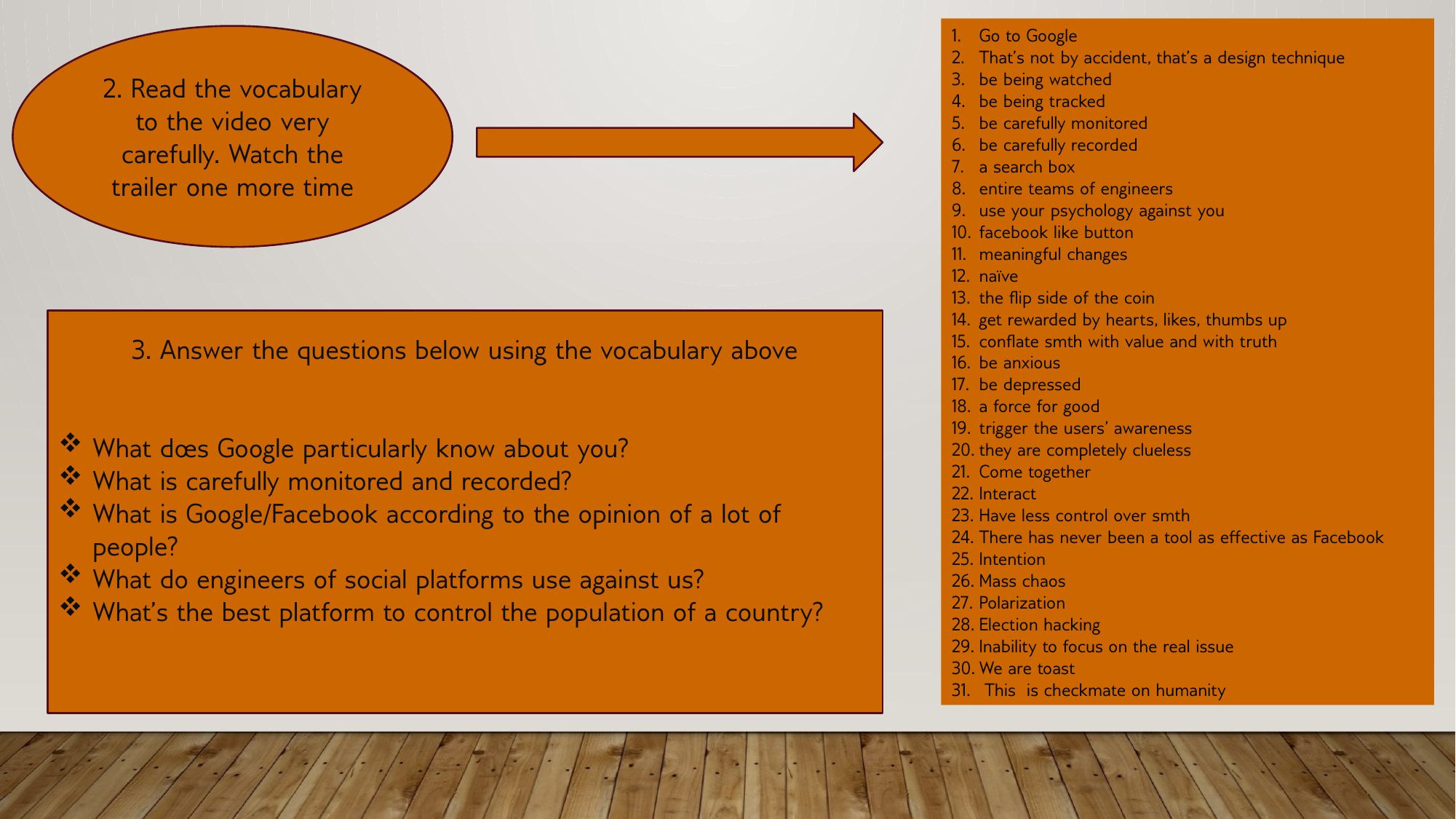

Go to Google
That’s not by accident, that’s a design technique
be being watched
be being tracked
be carefully monitored
be carefully recorded
a search box
entire teams of engineers
use your psychology against you
facebook like button
meaningful changes
naïve
the flip side of the coin
get rewarded by hearts, likes, thumbs up
conflate smth with value and with truth
be anxious
be depressed
a force for good
trigger the users’ awareness
they are completely clueless
Come together
Interact
Have less control over smth
There has never been a tool as effective as Facebook
Intention
Mass chaos
Polarization
Election hacking
Inability to focus on the real issue
We are toast
 This  is checkmate on humanity
2. Read the vocabulary to the video very carefully. Watch the trailer one more time

3. Answer the questions below using the vocabulary above

What does Google particularly know about you?
What is carefully monitored and recorded?
What is Google/Facebook according to the opinion of a lot of people?
What do engineers of social platforms use against us?
What’s the best platform to control the population of a country?